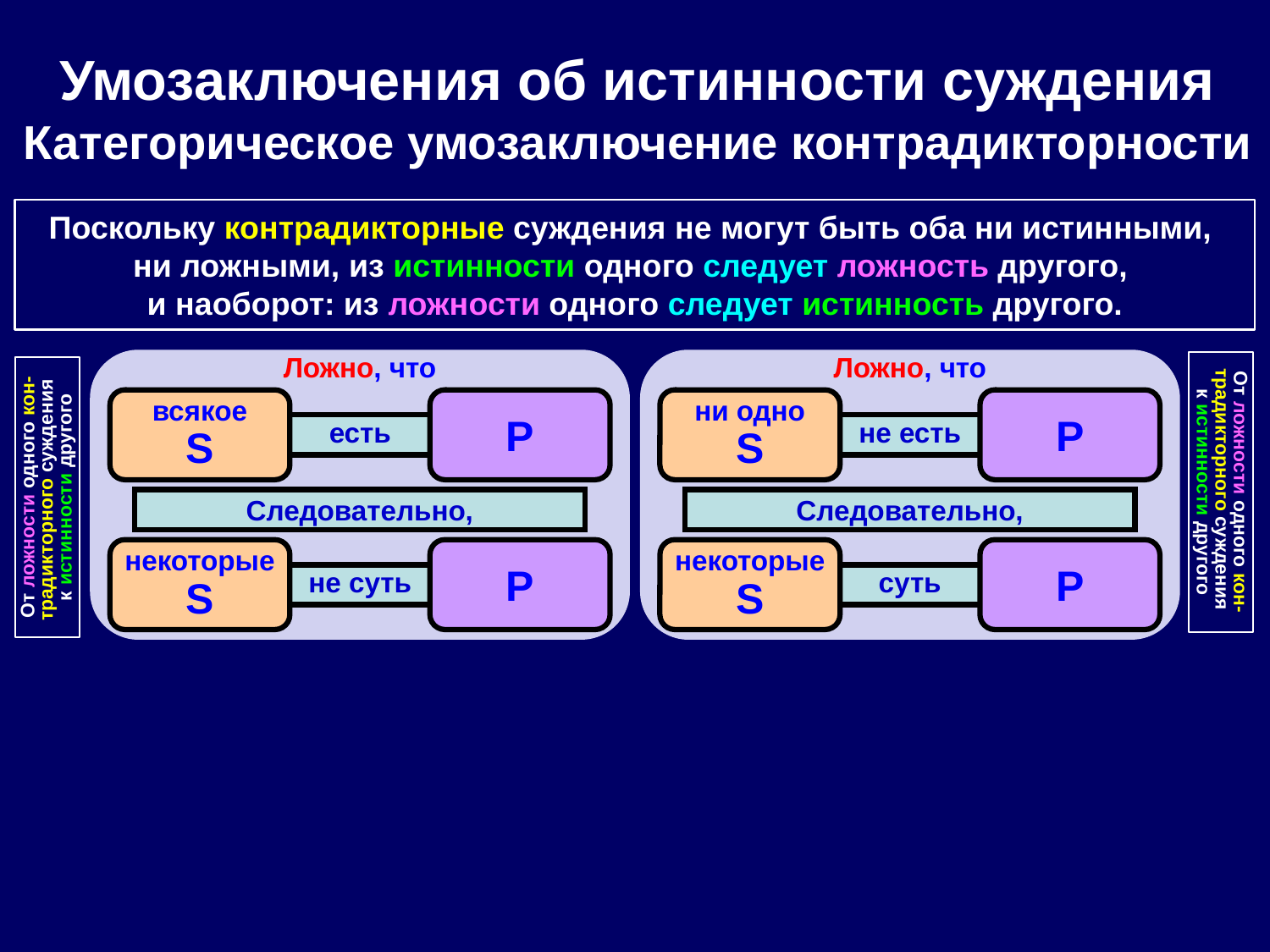

Умозаключения об истинности суждения
Категорическое умозаключение контрадикторности
Поскольку контрадикторные суждения не могут быть оба ни истинными,
ни ложными, из истинности одного следует ложность другого,
и наоборот: из ложности одного следует истинность другого.
Ложно, что
Ложно, что
всякое
S
P
ни одно
S
P
есть
не есть
От ложности одного кон-традикторного суждения
к истинности другого
От ложности одного кон-традикторного суждения
к истинности другого
Следовательно,
Следовательно,
некоторые
S
P
некоторые
S
P
не суть
суть